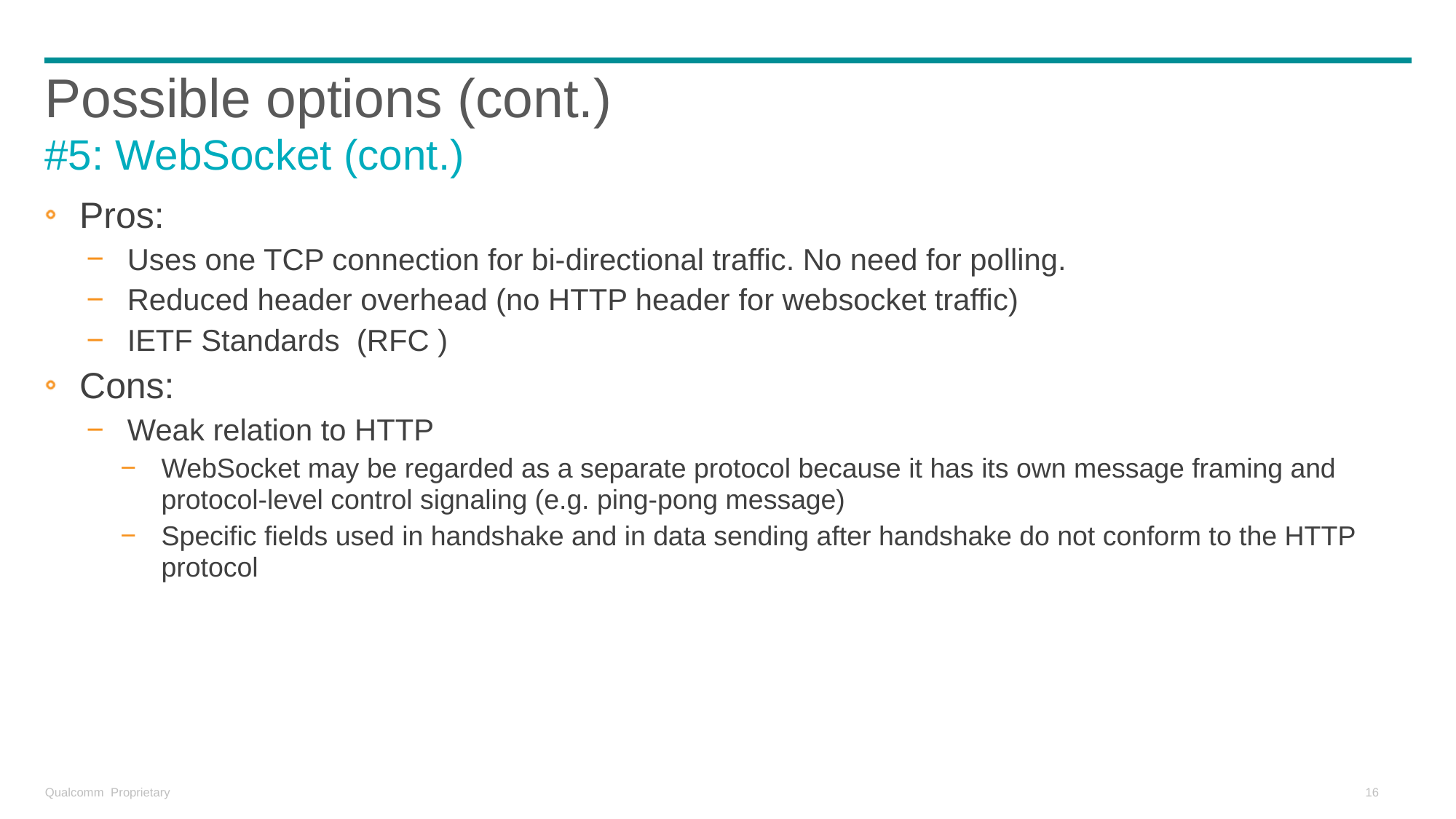

# Possible options (cont.)
#5: WebSocket (cont.)

Pros:
Uses one TCP connection for bi-directional traffic. No need for polling.
Reduced header overhead (no HTTP header for websocket traffic)
IETF Standards  (RFC )
Cons:
Weak relation to HTTP
WebSocket may be regarded as a separate protocol because it has its own message framing and protocol-level control signaling (e.g. ping-pong message)
Specific fields used in handshake and in data sending after handshake do not conform to the HTTP protocol